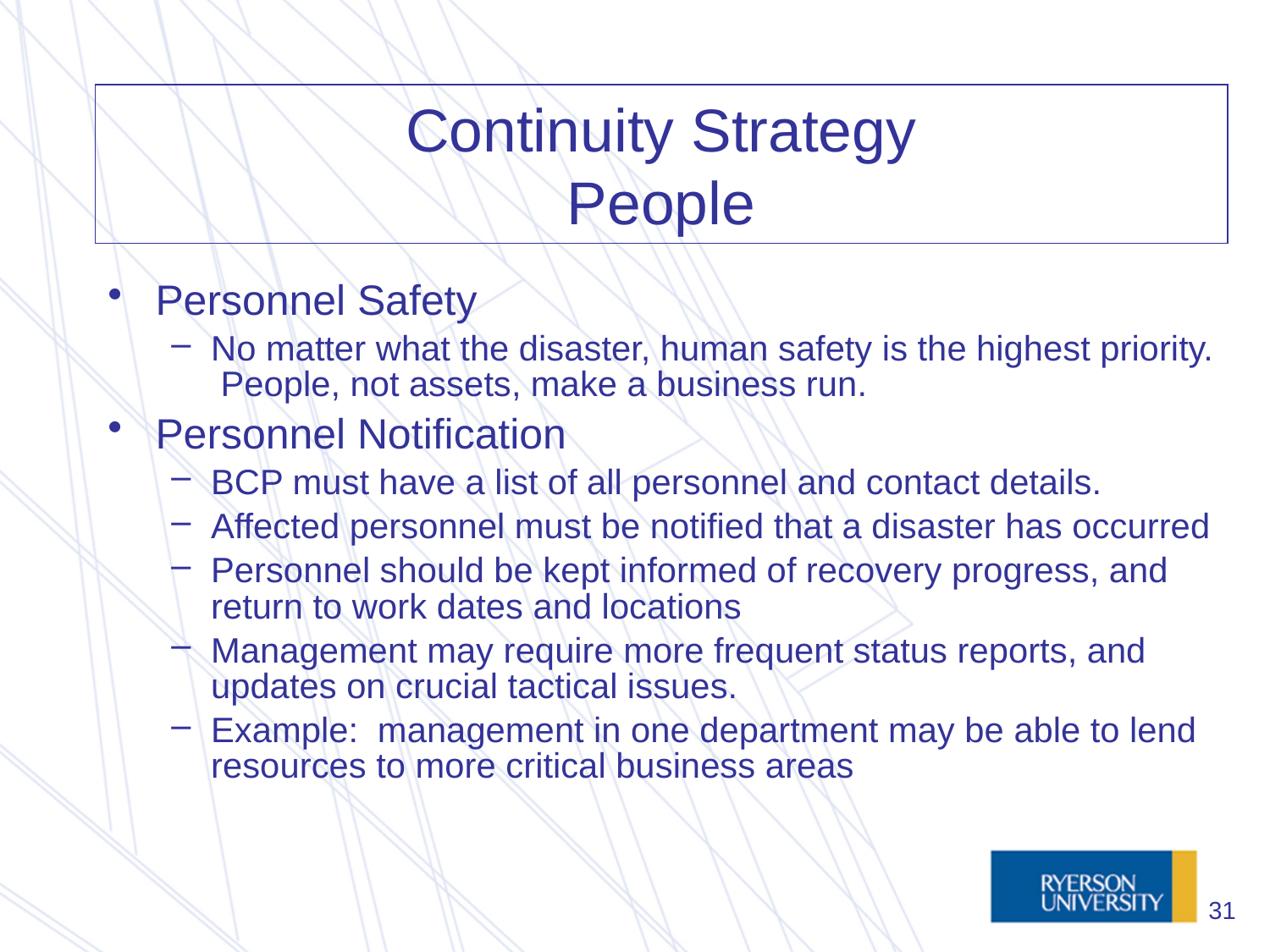

# Continuity Strategy People
Personnel Safety
No matter what the disaster, human safety is the highest priority.  People, not assets, make a business run.
Personnel Notification
BCP must have a list of all personnel and contact details.
Affected personnel must be notified that a disaster has occurred
Personnel should be kept informed of recovery progress, and return to work dates and locations
Management may require more frequent status reports, and updates on crucial tactical issues.
Example:  management in one department may be able to lend resources to more critical business areas
31